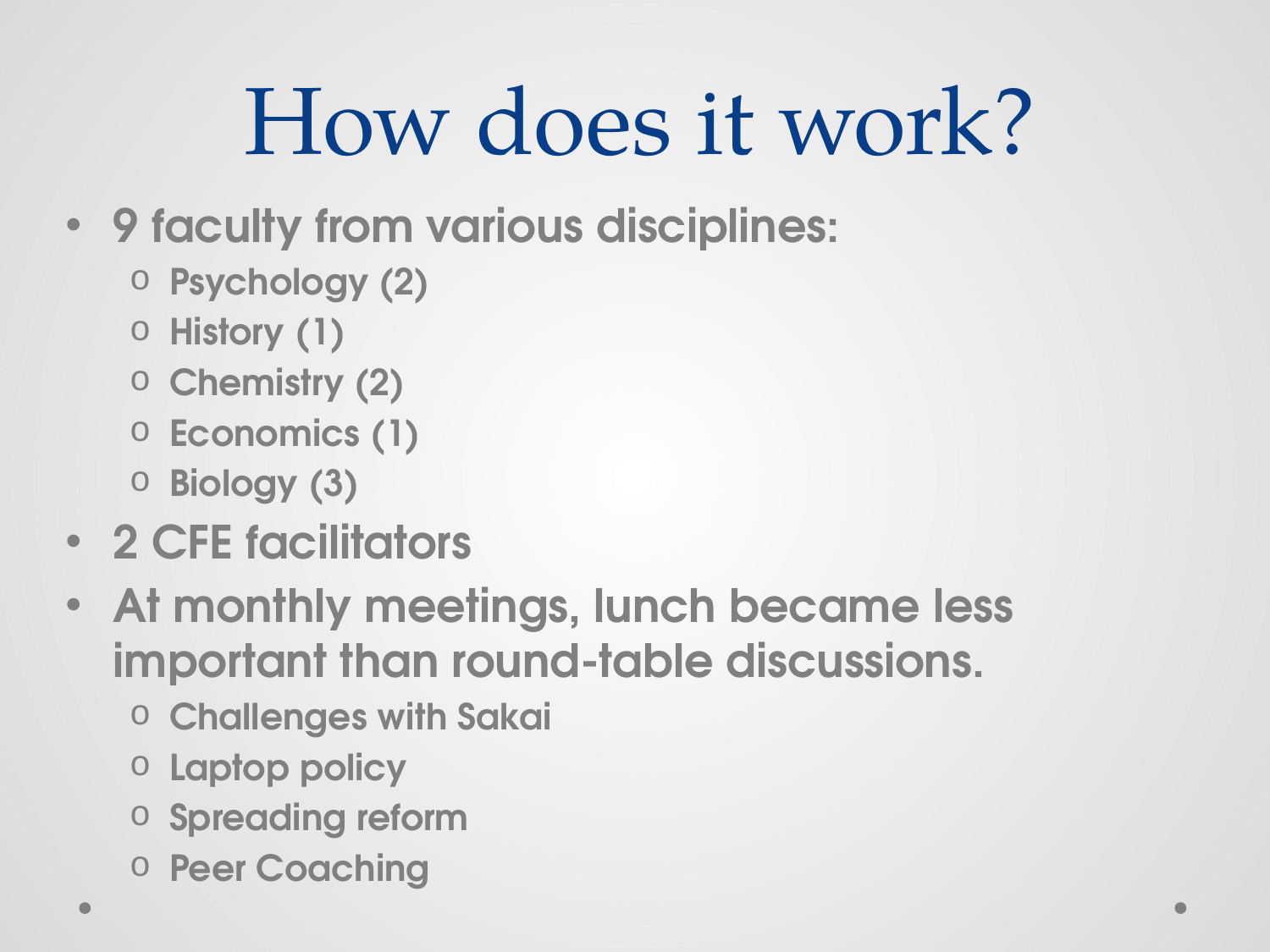

# How does it work?
9 faculty from various disciplines:
Psychology (2)
History (1)
Chemistry (2)
Economics (1)
Biology (3)
2 CFE facilitators
At monthly meetings, lunch became less important than round-table discussions.
Challenges with Sakai
Laptop policy
Spreading reform
Peer Coaching